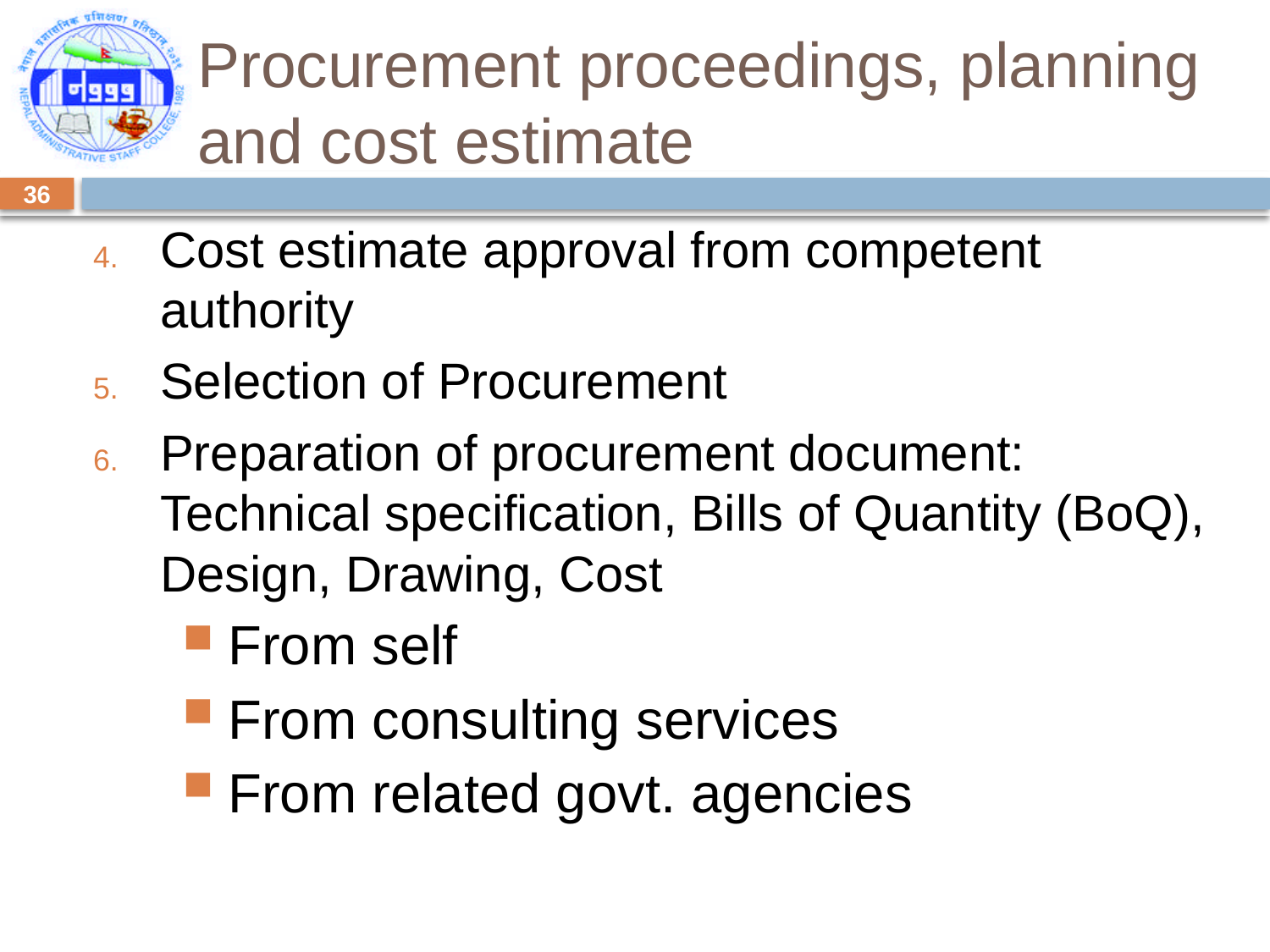

# Procurement proceedings, planning and cost estimate
36
Cost estimate approval from competent authority
Selection of Procurement
Preparation of procurement document: Technical specification, Bills of Quantity (BoQ), Design, Drawing, Cost
 From self
 From consulting services
 From related govt. agencies